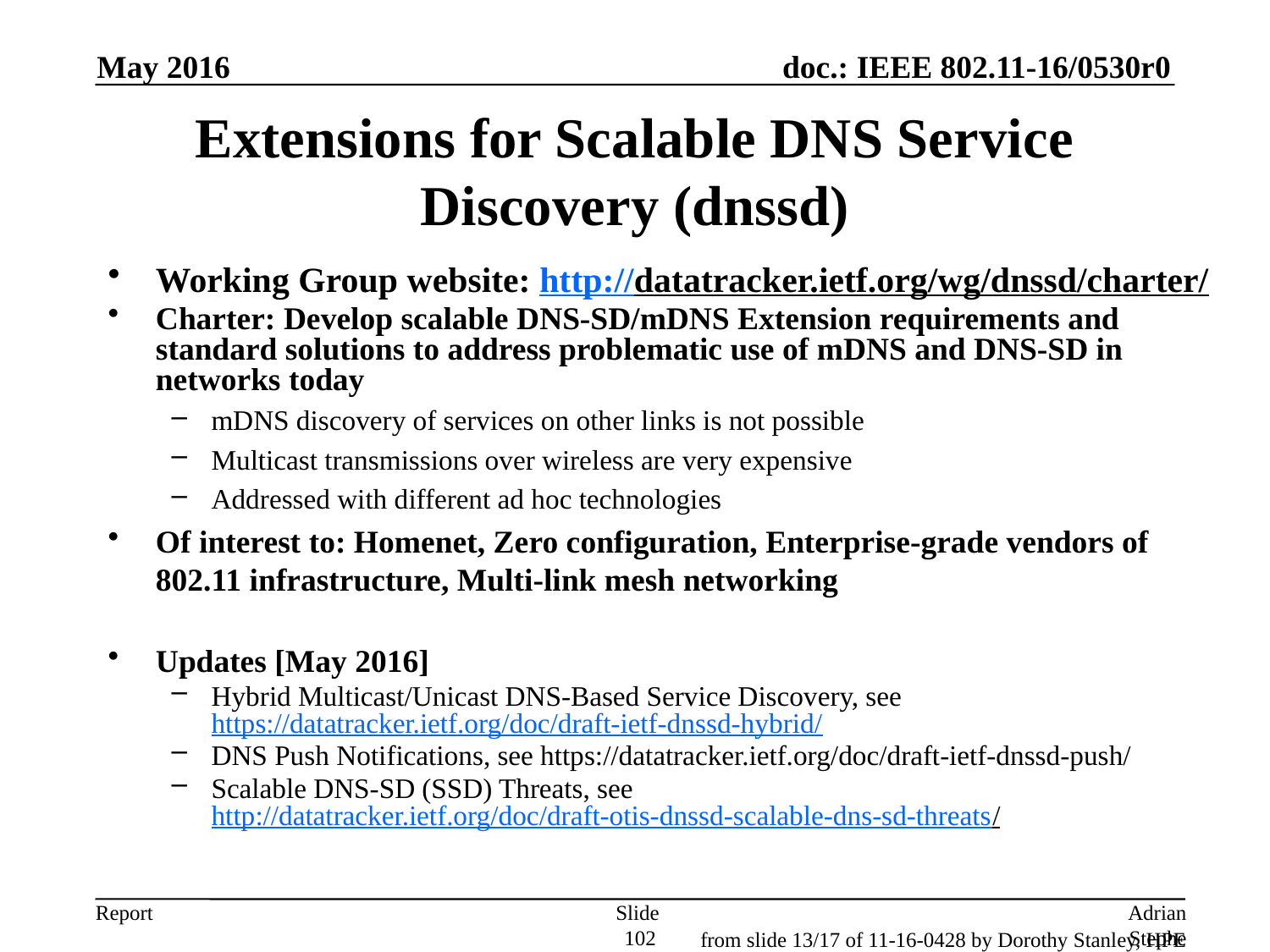

May 2016
# Extensions for Scalable DNS Service Discovery (dnssd)

Working Group website: http://datatracker.ietf.org/wg/dnssd/charter/
Charter: Develop scalable DNS-SD/mDNS Extension requirements and standard solutions to address problematic use of mDNS and DNS-SD in networks today
mDNS discovery of services on other links is not possible
Multicast transmissions over wireless are very expensive
Addressed with different ad hoc technologies
Of interest to: Homenet, Zero configuration, Enterprise-grade vendors of 802.11 infrastructure, Multi-link mesh networking

Updates [May 2016]
Hybrid Multicast/Unicast DNS-Based Service Discovery, see https://datatracker.ietf.org/doc/draft-ietf-dnssd-hybrid/
DNS Push Notifications, see https://datatracker.ietf.org/doc/draft-ietf-dnssd-push/
Scalable DNS-SD (SSD) Threats, see http://datatracker.ietf.org/doc/draft-otis-dnssd-scalable-dns-sd-threats/

Slide 102
Adrian Stephens, Intel Corporation
from slide 13/17 of 11-16-0428 by Dorothy Stanley, HPE